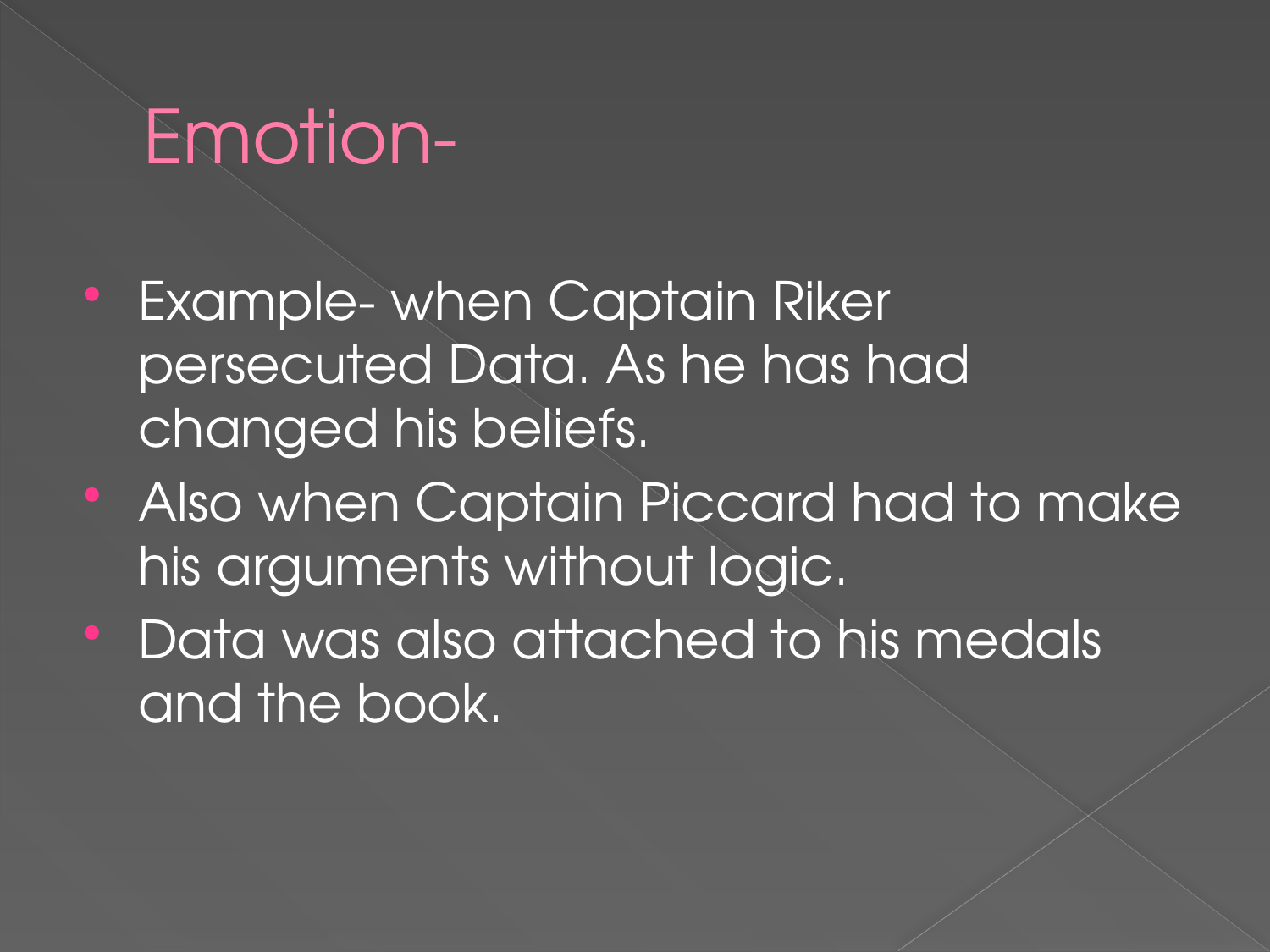

# Emotion-
Example- when Captain Riker persecuted Data. As he has had changed his beliefs.
Also when Captain Piccard had to make his arguments without logic.
Data was also attached to his medals and the book.